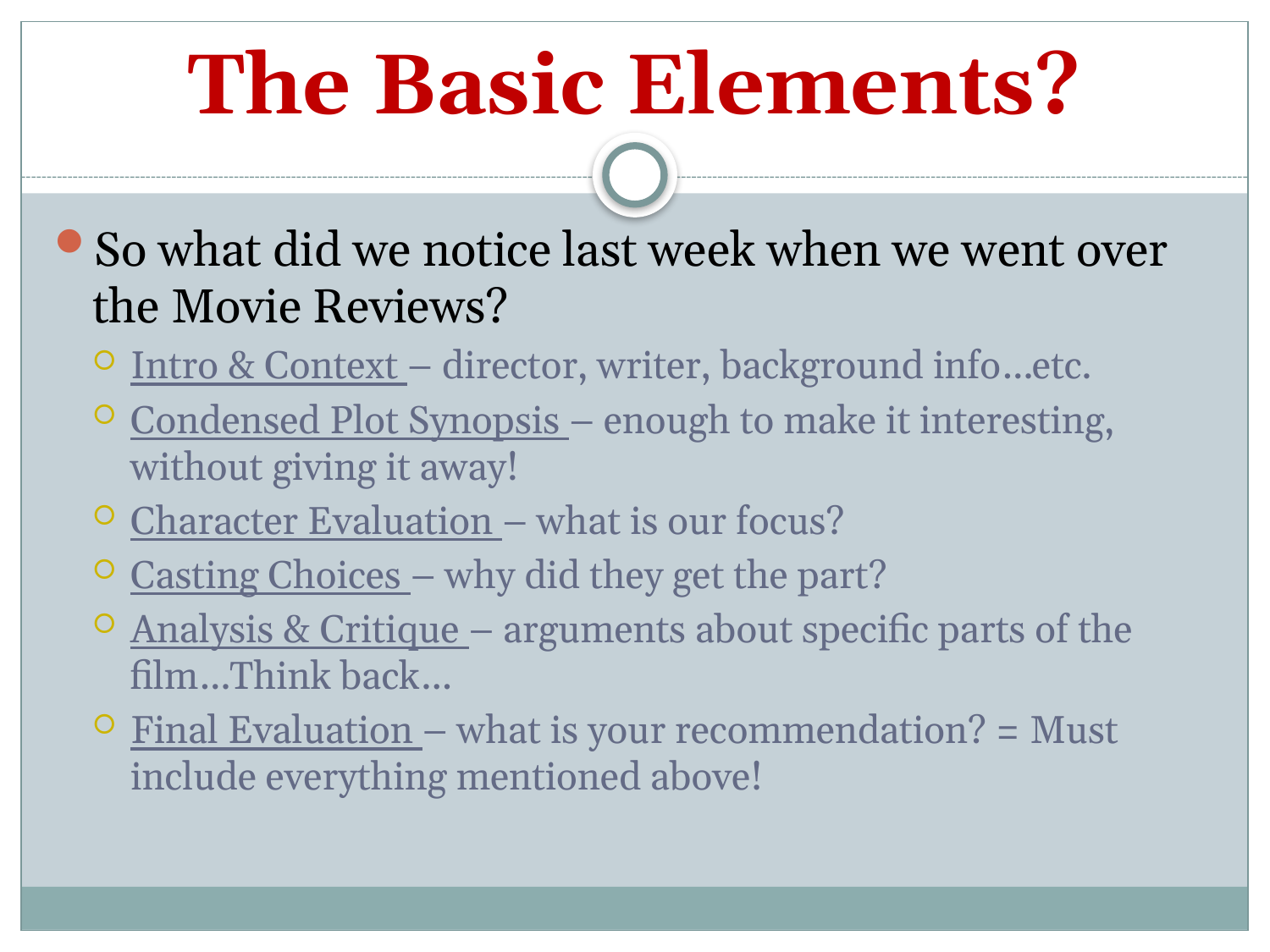

# The Basic Elements?
So what did we notice last week when we went over the Movie Reviews?
Intro & Context – director, writer, background info…etc.
Condensed Plot Synopsis – enough to make it interesting, without giving it away!
Character Evaluation – what is our focus?
Casting Choices – why did they get the part?
Analysis & Critique – arguments about specific parts of the film…Think back…
Final Evaluation – what is your recommendation? = Must include everything mentioned above!